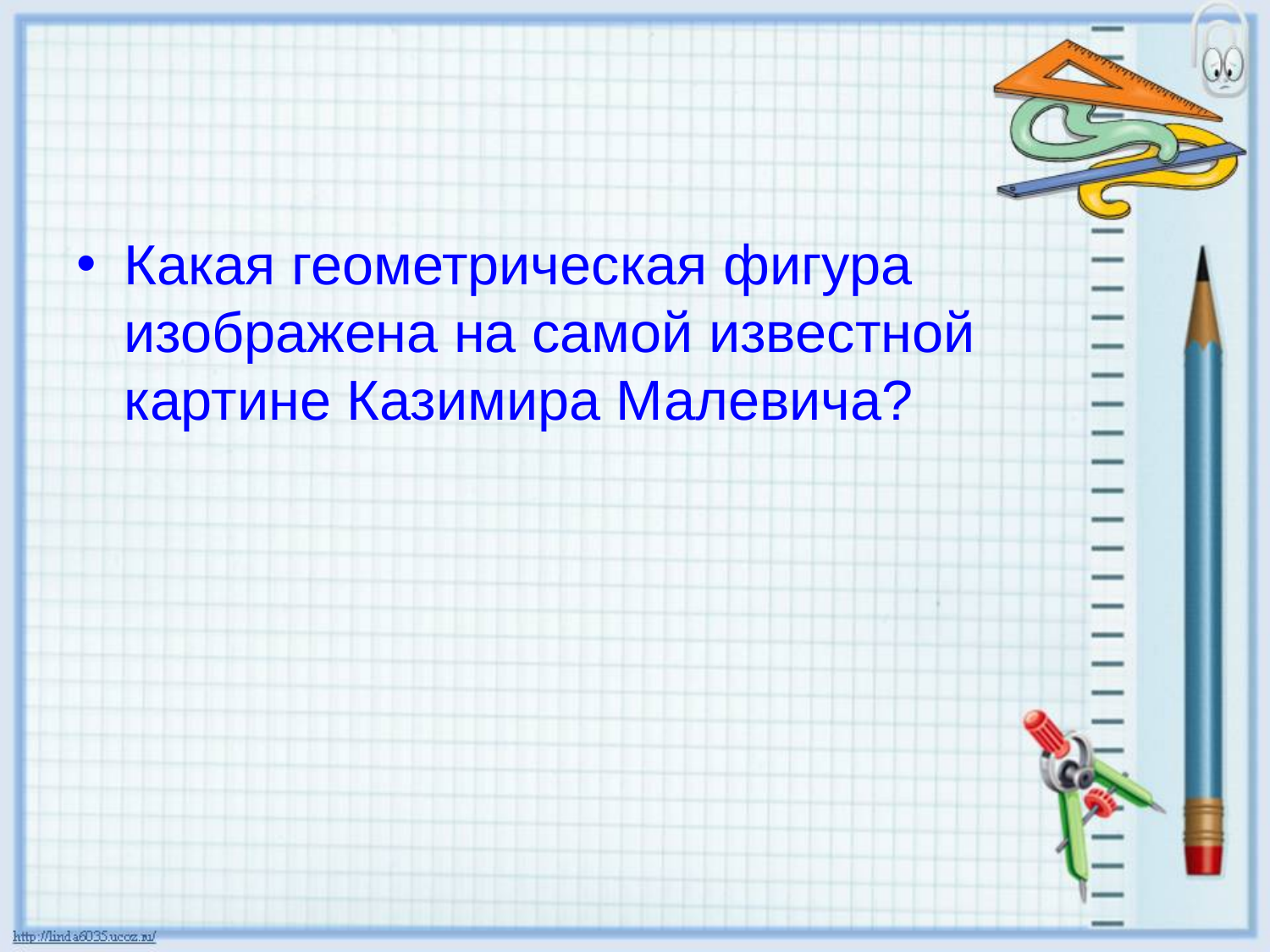

Какая геометрическая фигура изображена на самой известной картине Казимира Малевича?